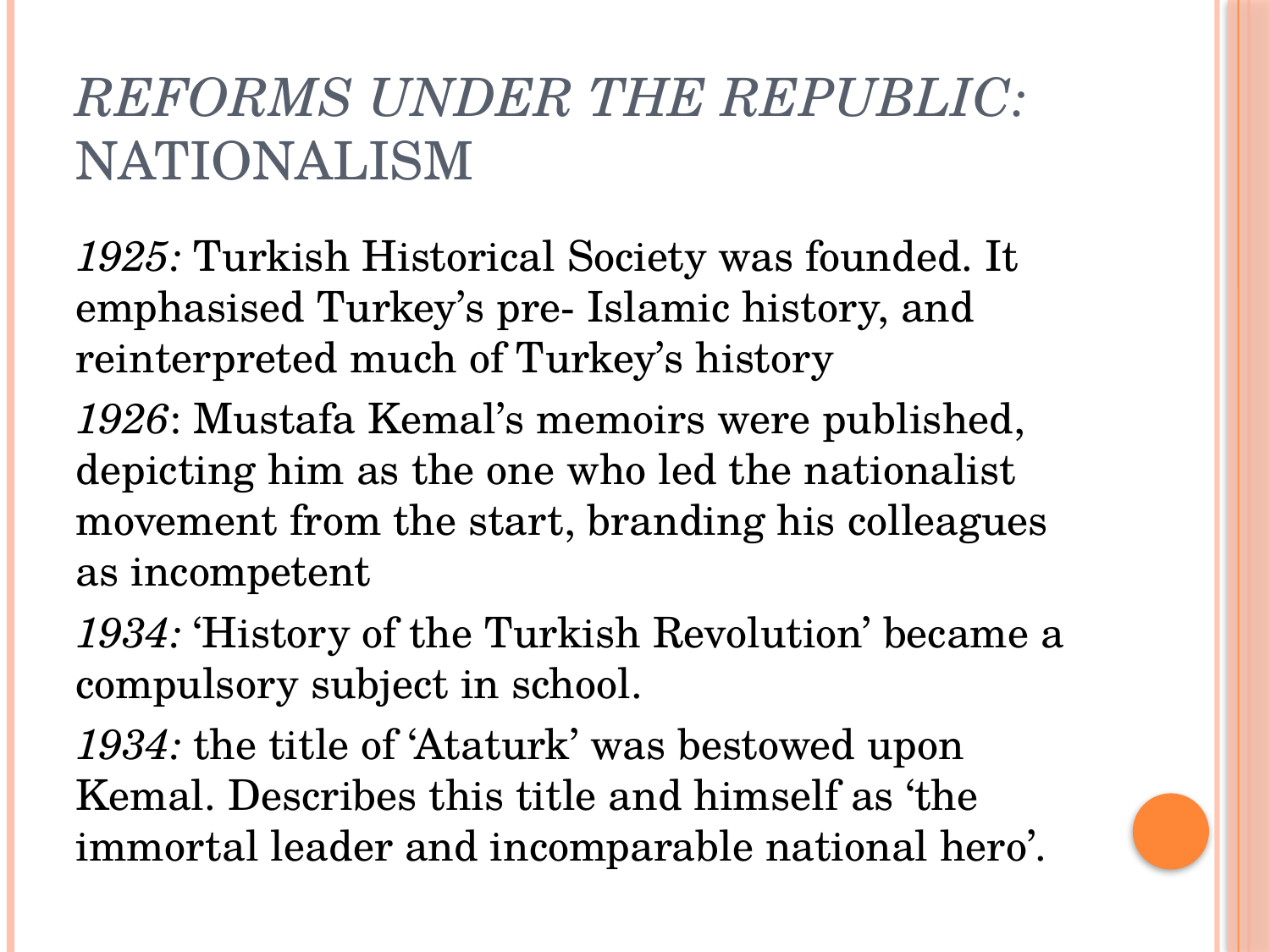

# Reforms under the Republic: Nationalism
1925: Turkish Historical Society was founded. It emphasised Turkey’s pre- Islamic history, and reinterpreted much of Turkey’s history
1926: Mustafa Kemal’s memoirs were published, depicting him as the one who led the nationalist movement from the start, branding his colleagues as incompetent
1934: ‘History of the Turkish Revolution’ became a compulsory subject in school.
1934: the title of ‘Ataturk’ was bestowed upon Kemal. Describes this title and himself as ‘the immortal leader and incomparable national hero’.